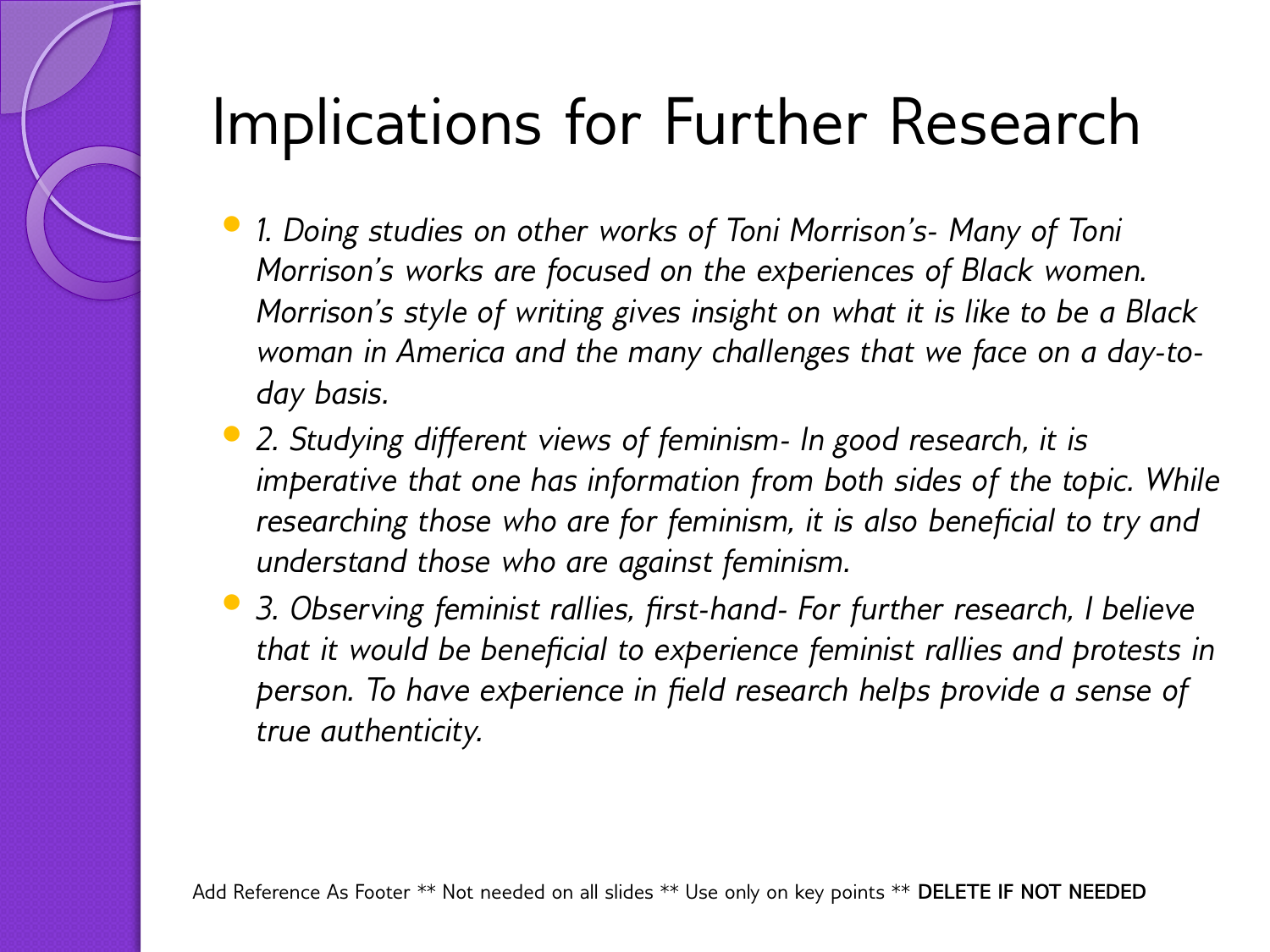

# Implications for Further Research
1. Doing studies on other works of Toni Morrison’s- Many of Toni Morrison’s works are focused on the experiences of Black women. Morrison’s style of writing gives insight on what it is like to be a Black woman in America and the many challenges that we face on a day-to-day basis.
2. Studying different views of feminism- In good research, it is imperative that one has information from both sides of the topic. While researching those who are for feminism, it is also beneficial to try and understand those who are against feminism.
3. Observing feminist rallies, first-hand- For further research, I believe that it would be beneficial to experience feminist rallies and protests in person. To have experience in field research helps provide a sense of true authenticity.
Add Reference As Footer ** Not needed on all slides ** Use only on key points ** DELETE IF NOT NEEDED